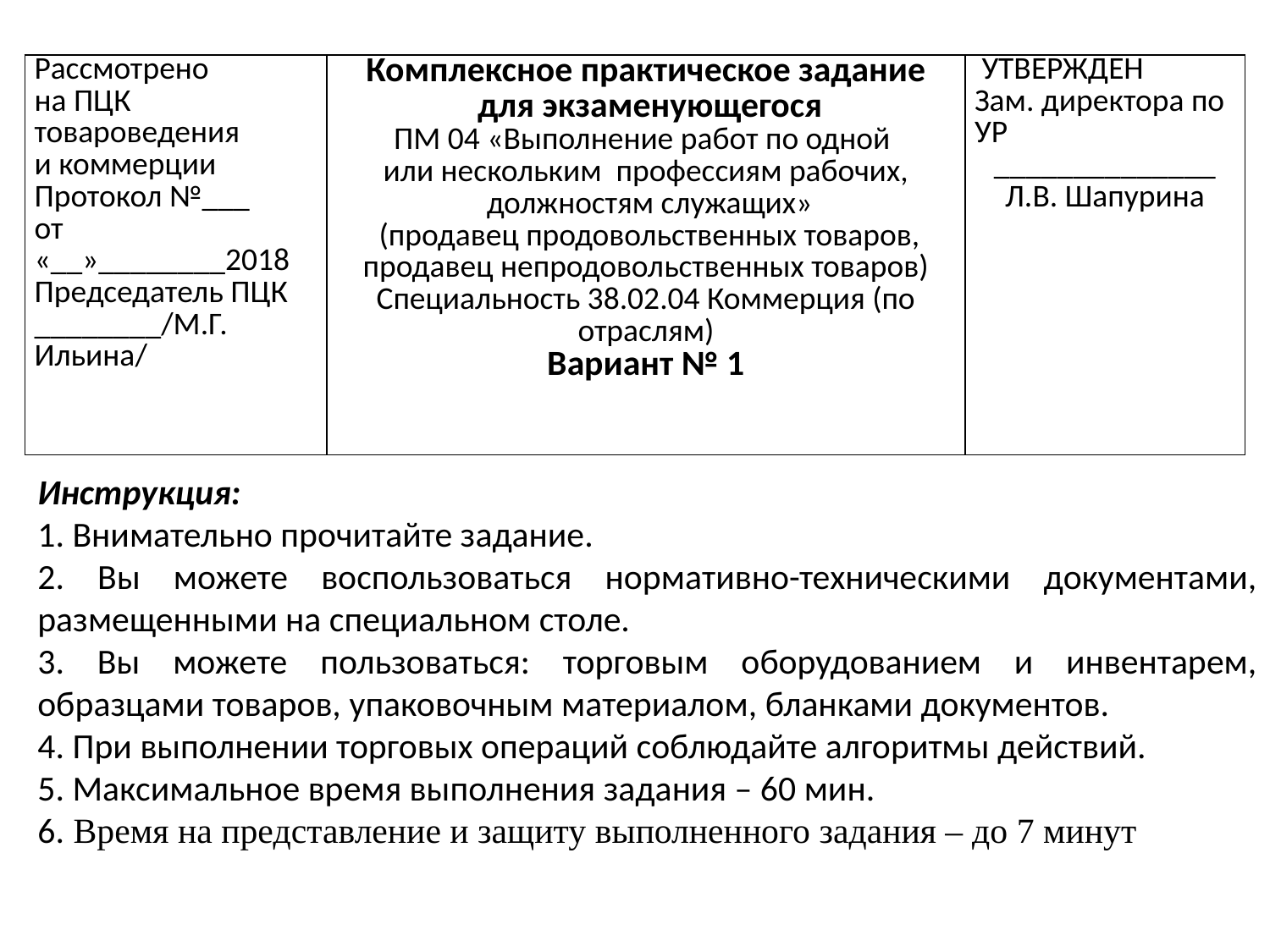

| Рассмотрено на ПЦК товароведения и коммерции Протокол №\_\_\_ от «\_\_»\_\_\_\_\_\_\_\_2018 Председатель ПЦК \_\_\_\_\_\_\_\_/М.Г. Ильина/ | Комплексное практическое задание для экзаменующегося ПМ 04 «Выполнение работ по одной или нескольким профессиям рабочих, должностям служащих» (продавец продовольственных товаров, продавец непродовольственных товаров) Специальность 38.02.04 Коммерция (по отраслям) Вариант № 1 | УТВЕРЖДЕН Зам. директора по УР \_\_\_\_\_\_\_\_\_\_\_\_\_\_ Л.В. Шапурина |
| --- | --- | --- |
Инструкция:
1. Внимательно прочитайте задание.
2. Вы можете воспользоваться нормативно-техническими документами, размещенными на специальном столе.
3. Вы можете пользоваться: торговым оборудованием и инвентарем, образцами товаров, упаковочным материалом, бланками документов.
4. При выполнении торговых операций соблюдайте алгоритмы действий.
5. Максимальное время выполнения задания – 60 мин.
6. Время на представление и защиту выполненного задания – до 7 минут